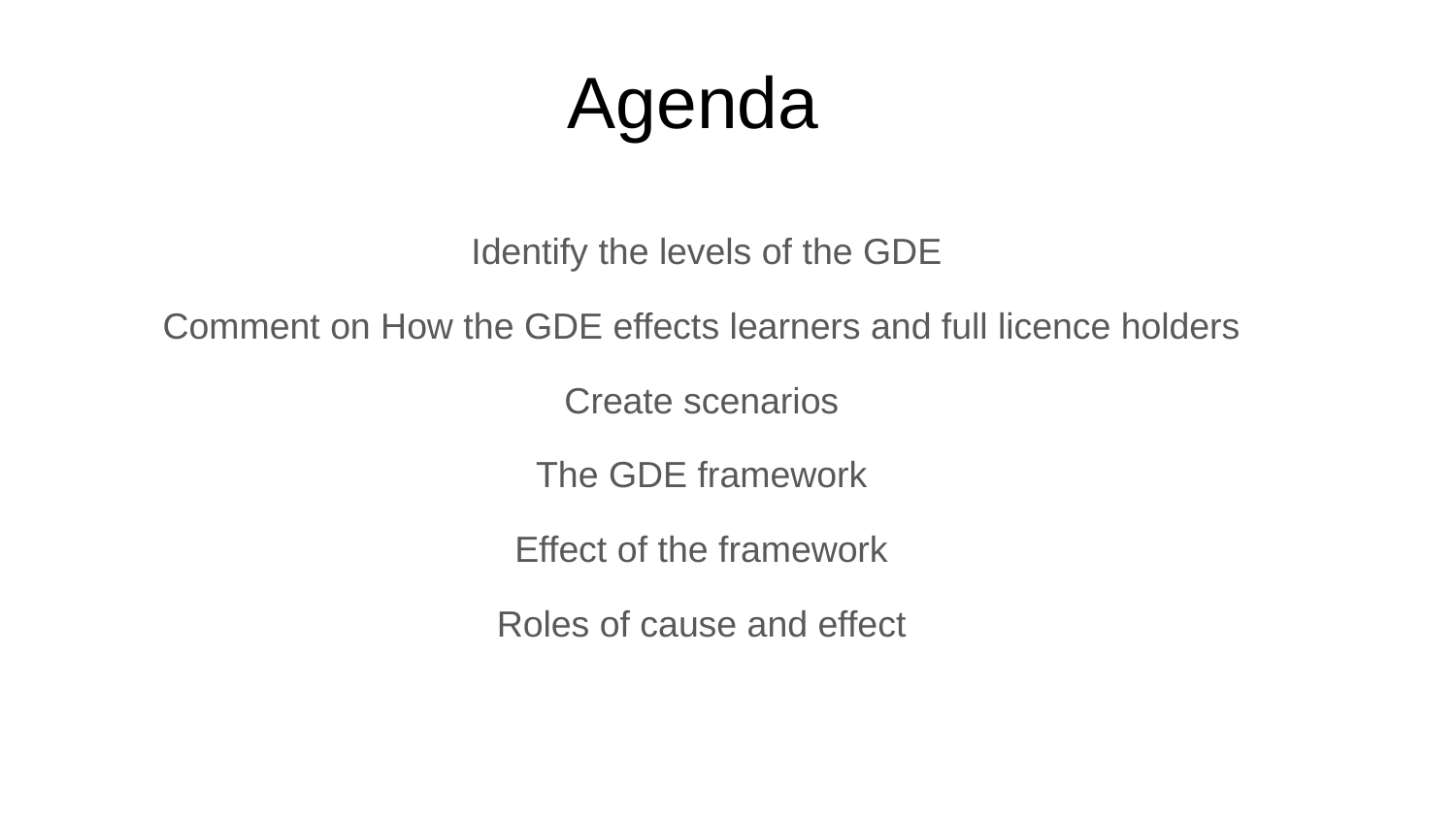

# Agenda

Identify the levels of the GDE
Comment on How the GDE effects learners and full licence holders
Create scenarios
The GDE framework
Effect of the framework
Roles of cause and effect